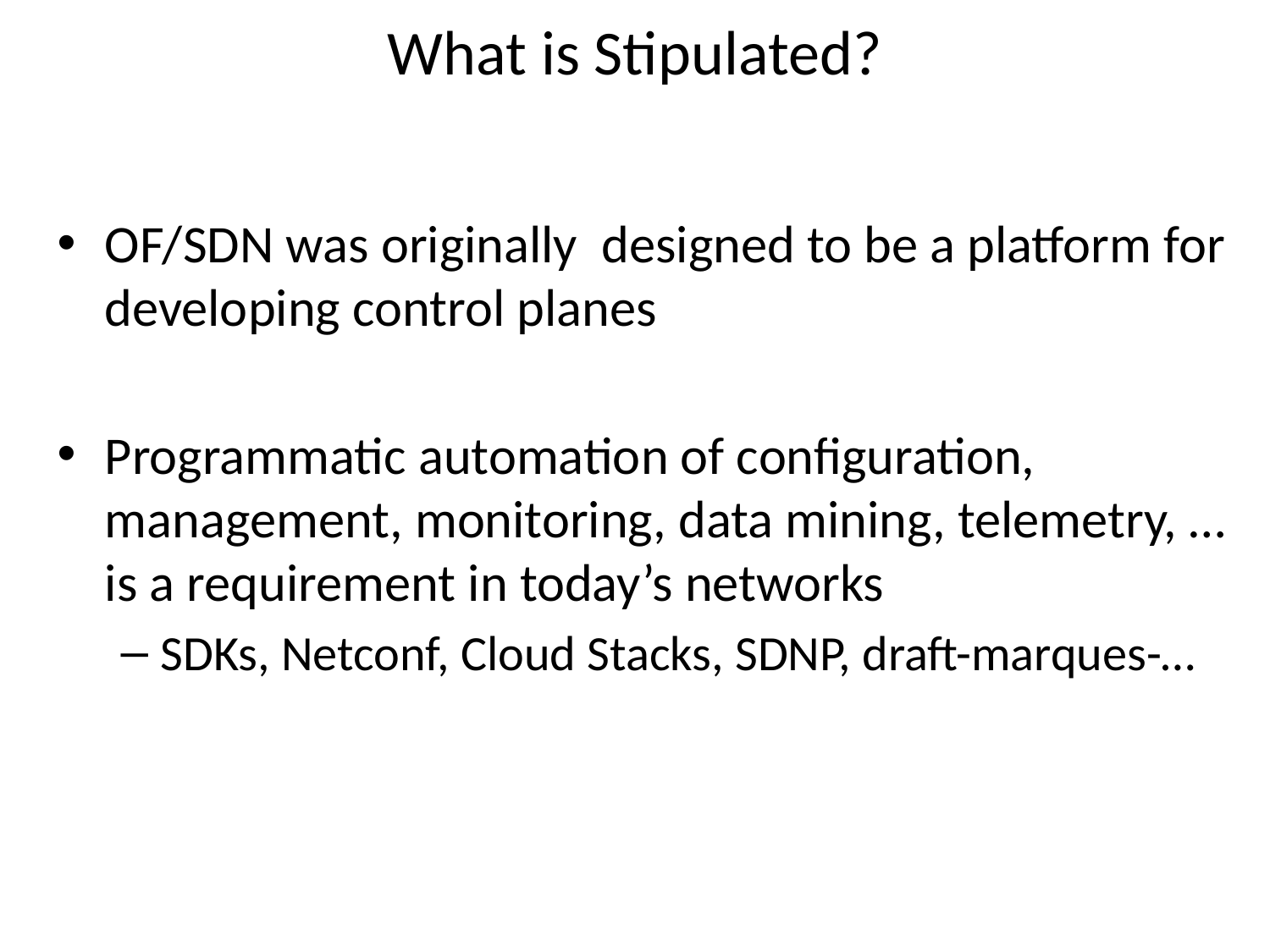

# What is Stipulated?

OF/SDN was originally  designed to be a platform for developing control planes

Programmatic automation of configuration, management, monitoring, data mining, telemetry, … is a requirement in today’s networks
SDKs, Netconf, Cloud Stacks, SDNP, draft-marques-…